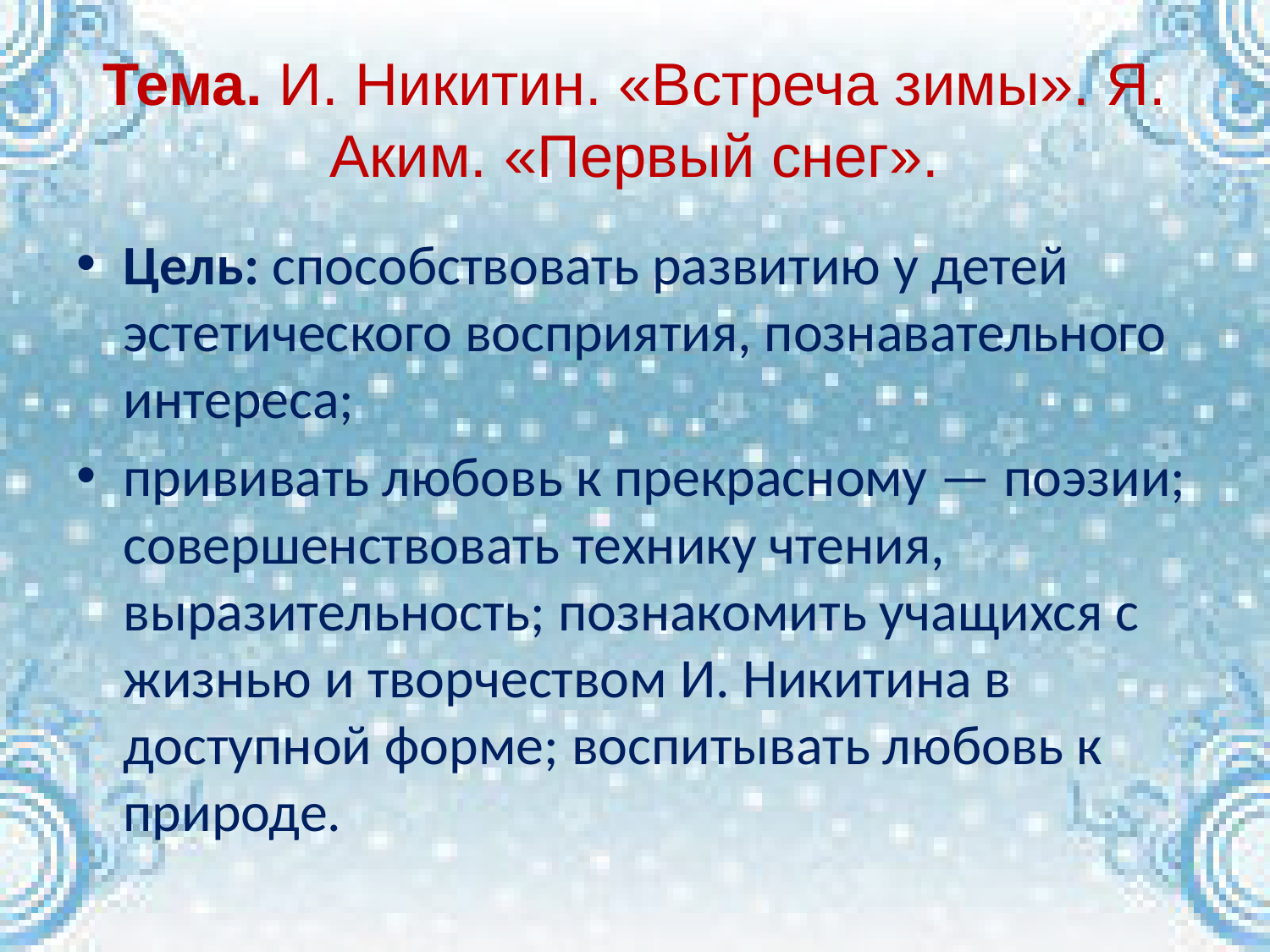

# Тема. И. Никитин. «Встреча зимы». Я. Аким. «Первый снег».
Цель: способствовать развитию у детей эстетического восприятия, познавательного интереса;
прививать любовь к прекрасному — поэзии; совершенствовать технику чтения, выразительность; познакомить учащихся с жизнью и творчеством И. Никитина в доступной форме; воспитывать любовь к природе.